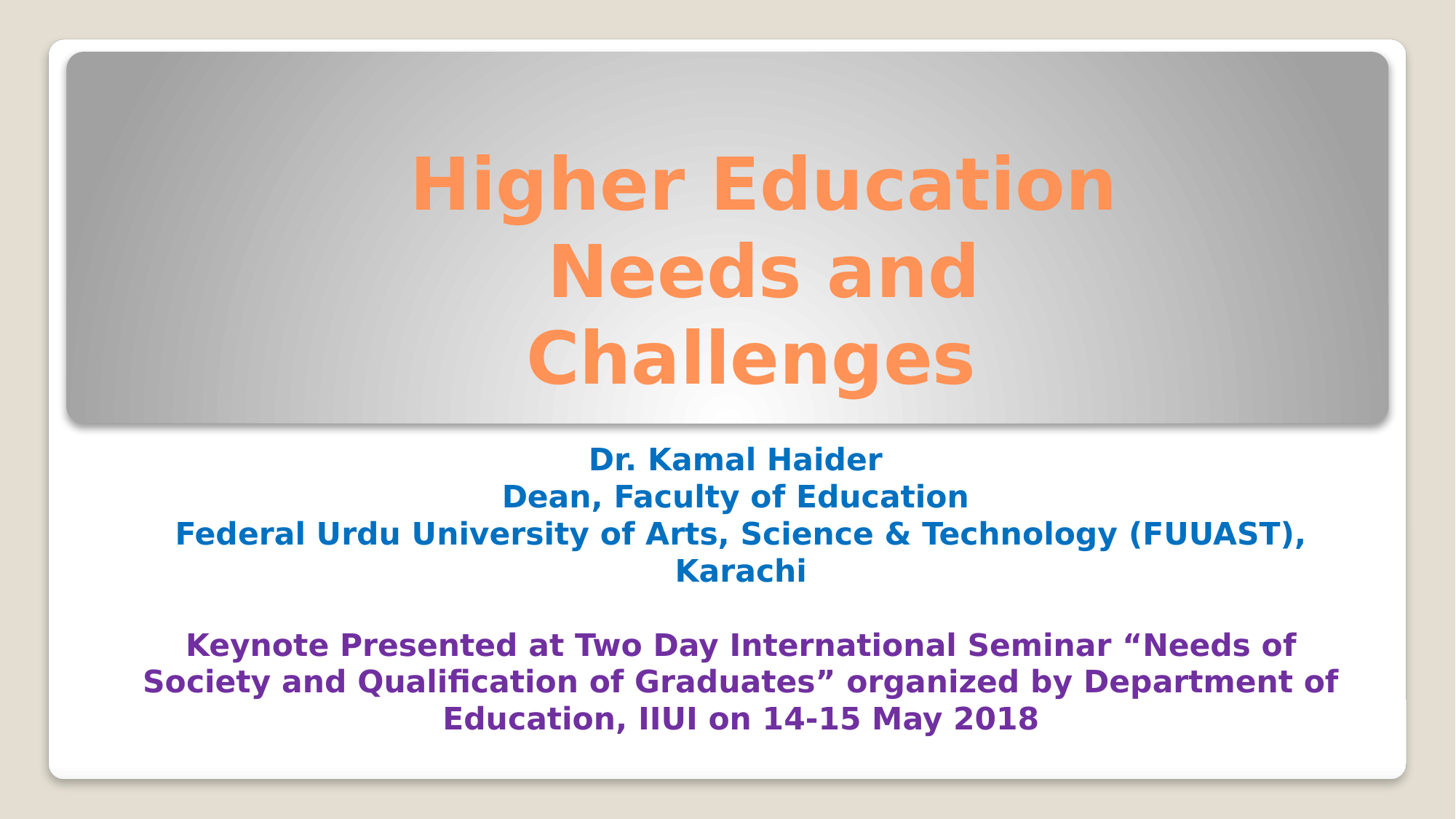

# Higher Education Needs and Challenges
Dr. Kamal Haider
Dean, Faculty of Education
Federal Urdu University of Arts, Science & Technology (FUUAST), Karachi

Keynote Presented at Two Day International Seminar “Needs of Society and Qualification of Graduates” organized by Department of Education, IIUI on 14-15 May 2018